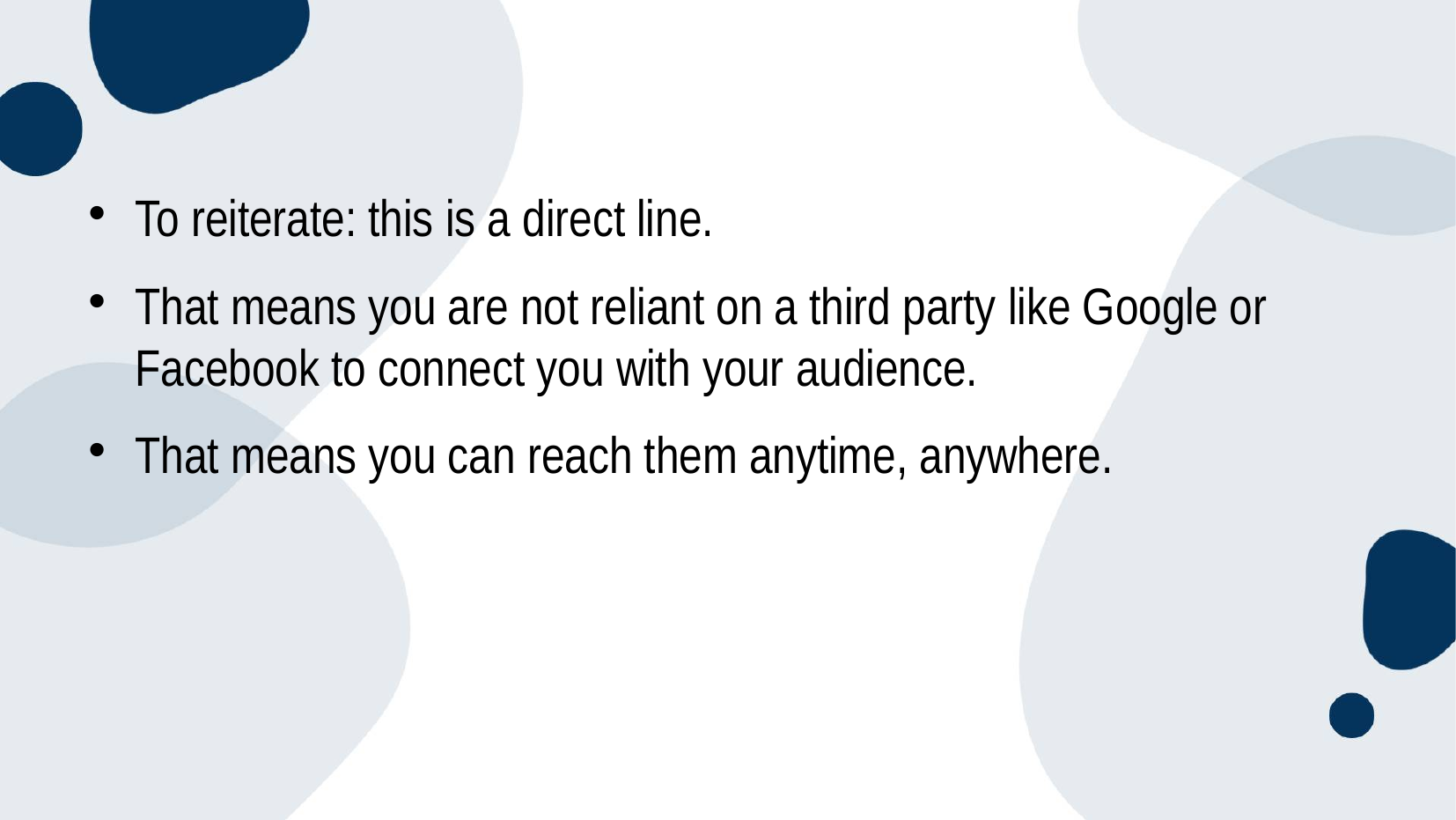

To reiterate: this is a direct line.
That means you are not reliant on a third party like Google or Facebook to connect you with your audience.
That means you can reach them anytime, anywhere.